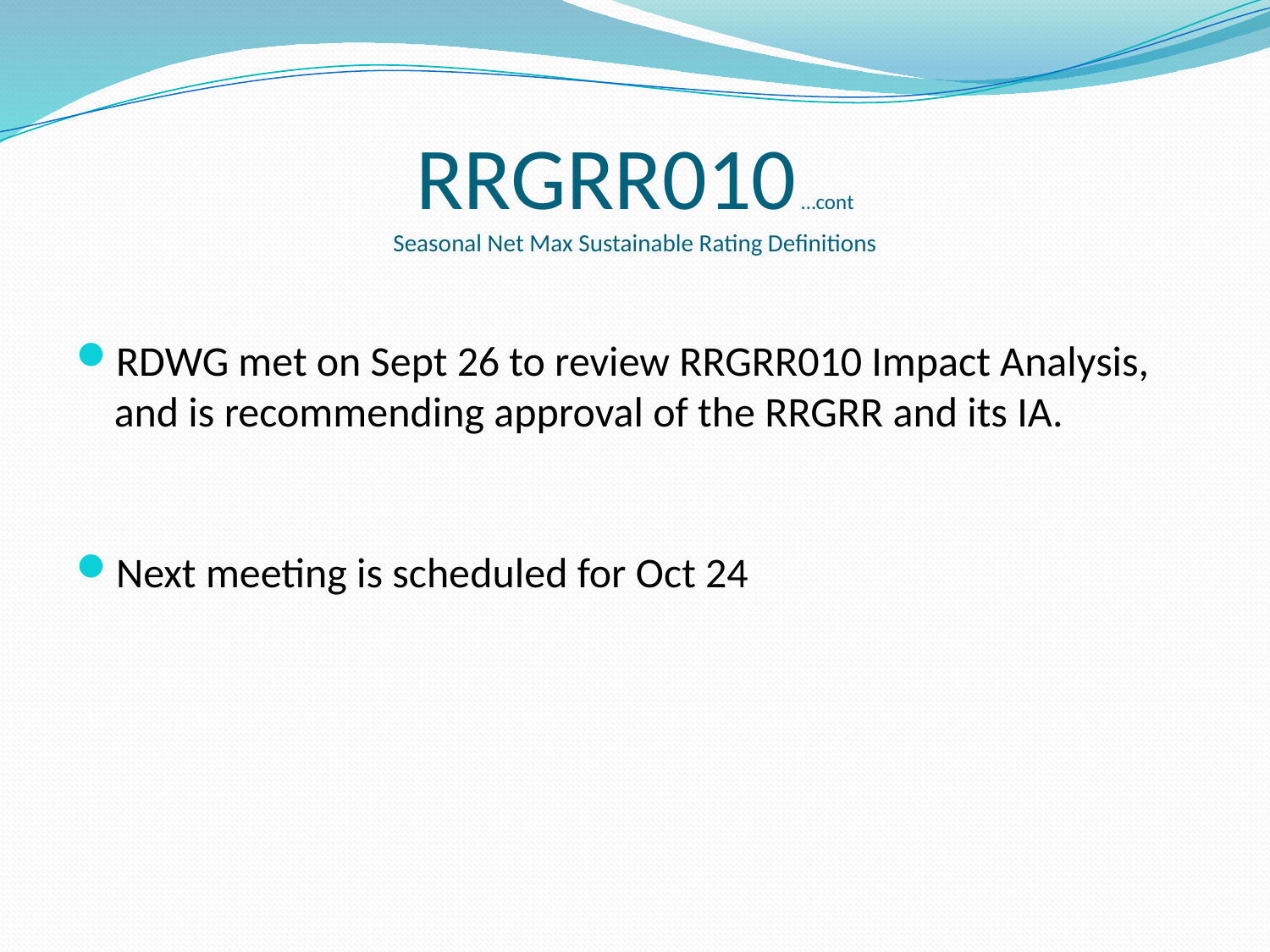

# RRGRR010 …cont Seasonal Net Max Sustainable Rating Definitions

RDWG met on Sept 26 to review RRGRR010 Impact Analysis, and is recommending approval of the RRGRR and its IA.
Next meeting is scheduled for Oct 24